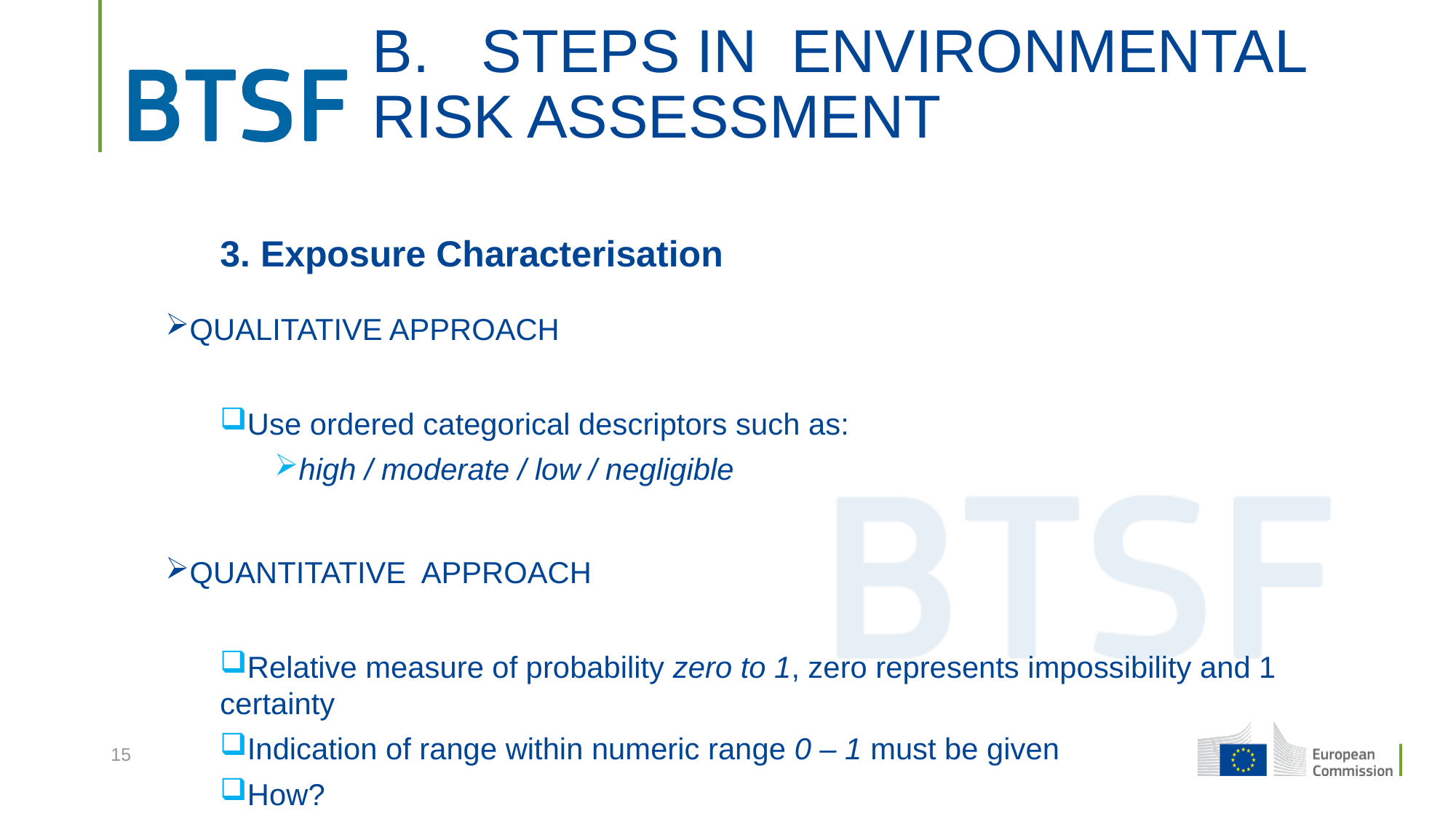

# B.	STEPS IN  ENVIRONMENTAL RISK ASSESSMENT
	3. Exposure Characterisation

QUALITATIVE APPROACH

Use ordered categorical descriptors such as:
high / moderate / low / negligible

QUANTITATIVE  APPROACH

Relative measure of probability zero to 1, zero represents impossibility and 1 certainty
Indication of range within numeric range 0 – 1 must be given
How?

15